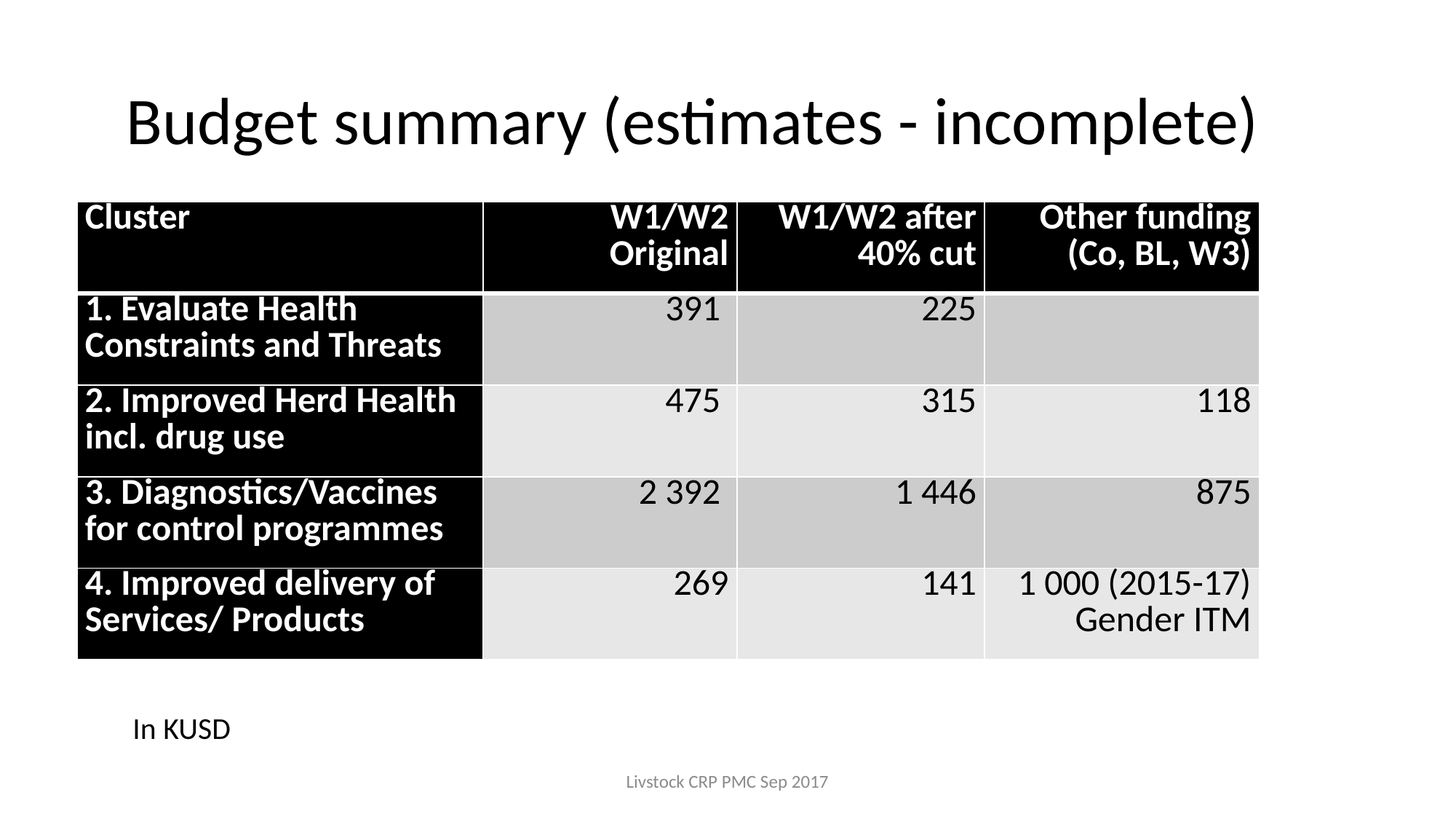

# Budget summary (estimates - incomplete)
| Cluster | W1/W2 Original | W1/W2 after 40% cut | Other funding (Co, BL, W3) |
| --- | --- | --- | --- |
| 1. Evaluate Health Constraints and Threats | 391 | 225 |  |
| 2. Improved Herd Health incl. drug use | 475 | 315 | 118 |
| 3. Diagnostics/Vaccines for control programmes | 2 392 | 1 446 | 875 |
| 4. Improved delivery of Services/ Products | 269 | 141 | 1 000 (2015-17) Gender ITM |
In KUSD
Livstock CRP PMC Sep 2017